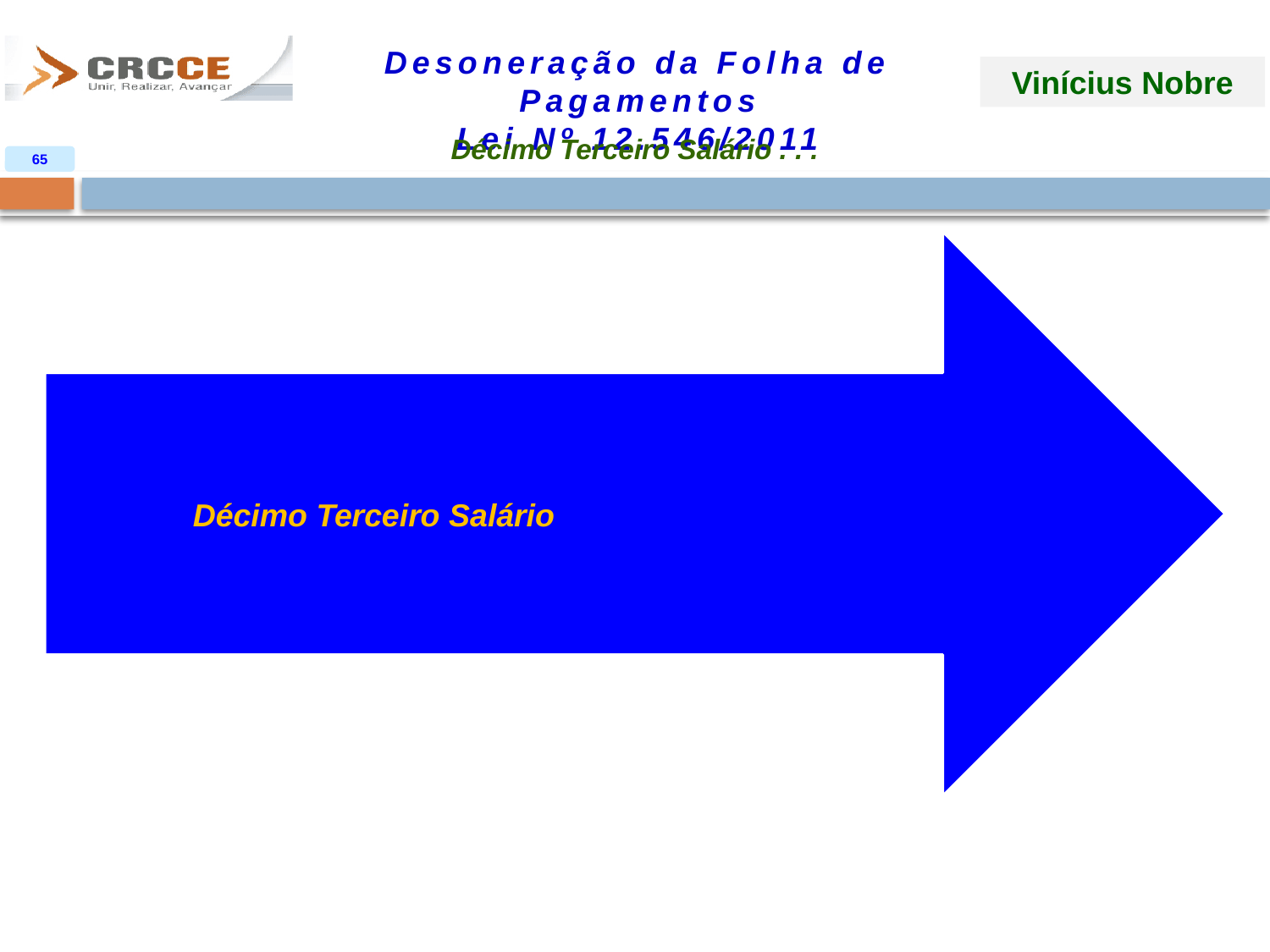

Décimo Terceiro Salário . . .
65
Décimo Terceiro Salário